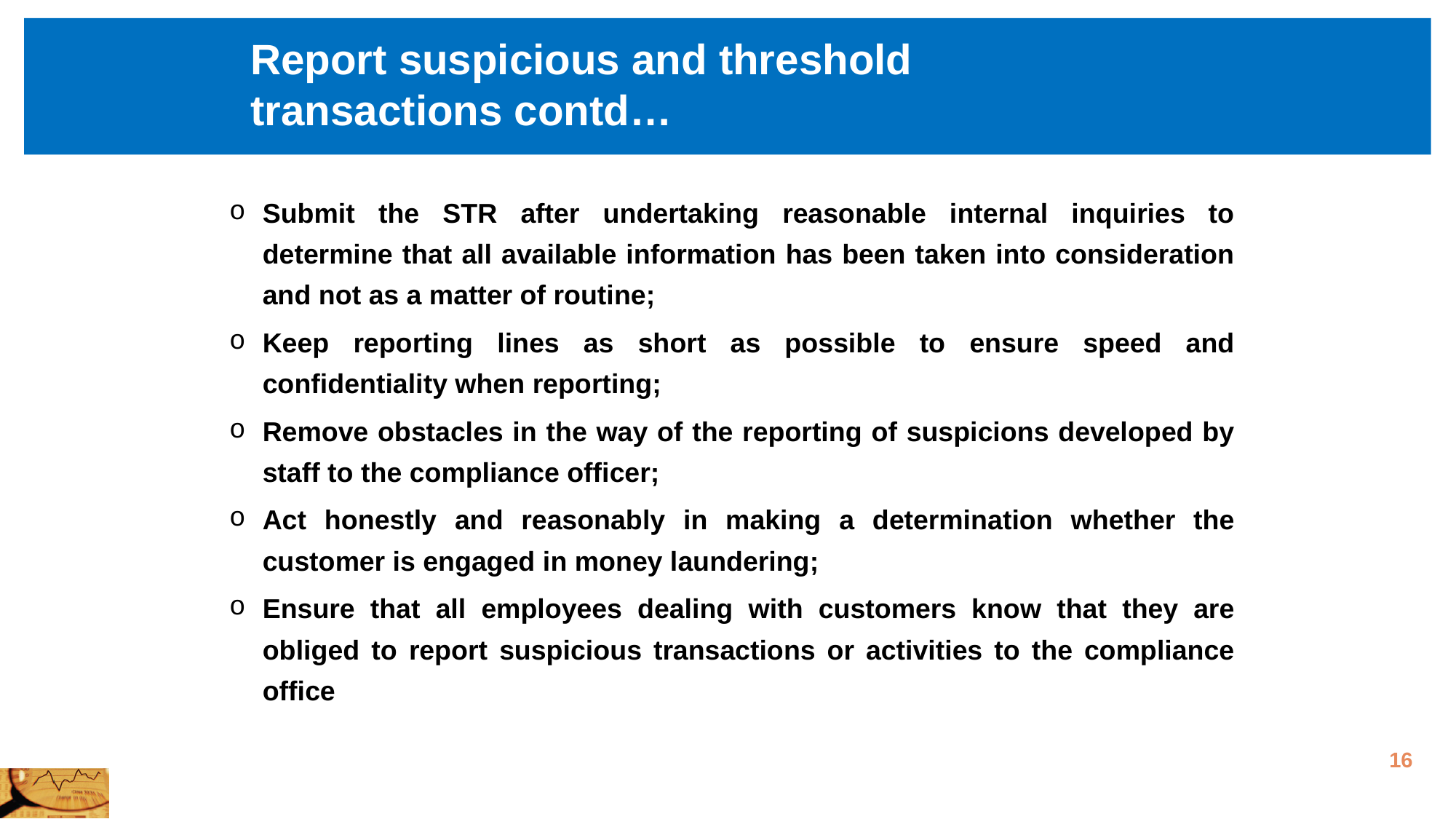

# Report suspicious and threshold transactions contd…
Submit the STR after undertaking reasonable internal inquiries to determine that all available information has been taken into consideration and not as a matter of routine;
Keep reporting lines as short as possible to ensure speed and confidentiality when reporting;
Remove obstacles in the way of the reporting of suspicions developed by staff to the compliance officer;
Act honestly and reasonably in making a determination whether the customer is engaged in money laundering;
Ensure that all employees dealing with customers know that they are obliged to report suspicious transactions or activities to the compliance office

16